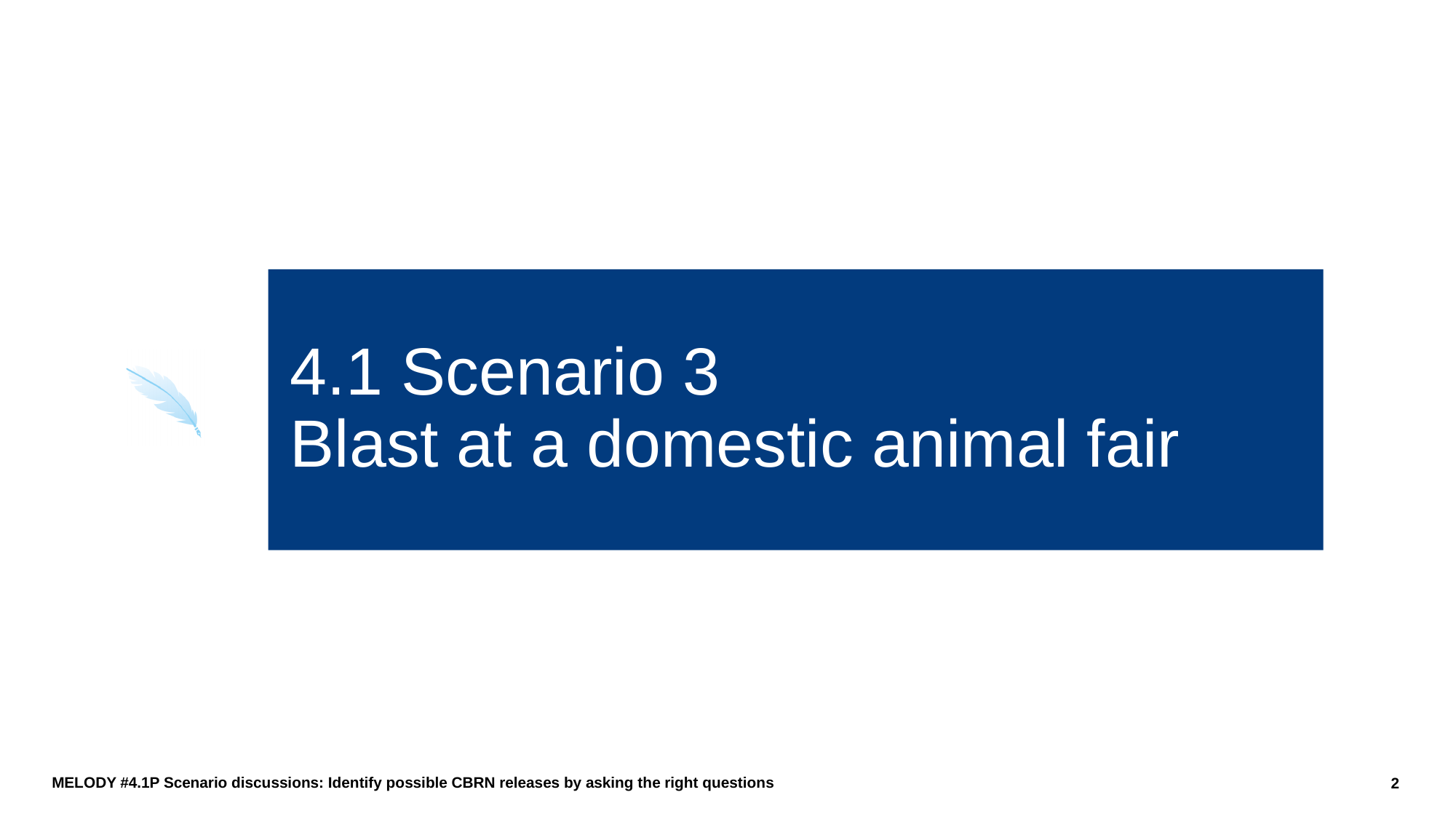

# 4.1 Scenario 3 Blast at a domestic animal fair
MELODY #4.1P Scenario discussions: Identify possible CBRN releases by asking the right questions
2